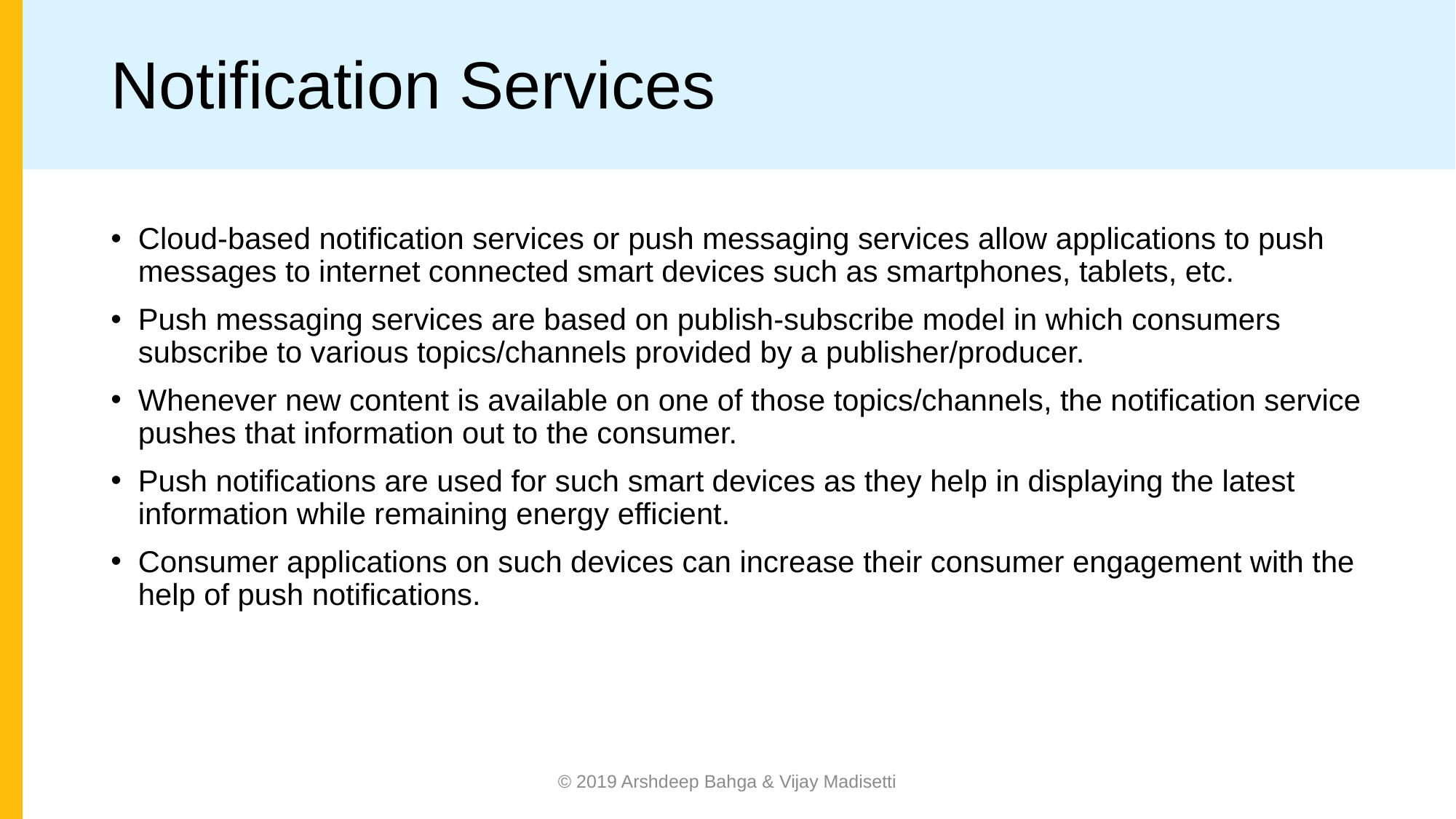

# Notification Services
Cloud-based notification services or push messaging services allow applications to push messages to internet connected smart devices such as smartphones, tablets, etc.
Push messaging services are based on publish-subscribe model in which consumers subscribe to various topics/channels provided by a publisher/producer.
Whenever new content is available on one of those topics/channels, the notification service pushes that information out to the consumer.
Push notifications are used for such smart devices as they help in displaying the latest information while remaining energy efficient.
Consumer applications on such devices can increase their consumer engagement with the help of push notifications.
© 2019 Arshdeep Bahga & Vijay Madisetti